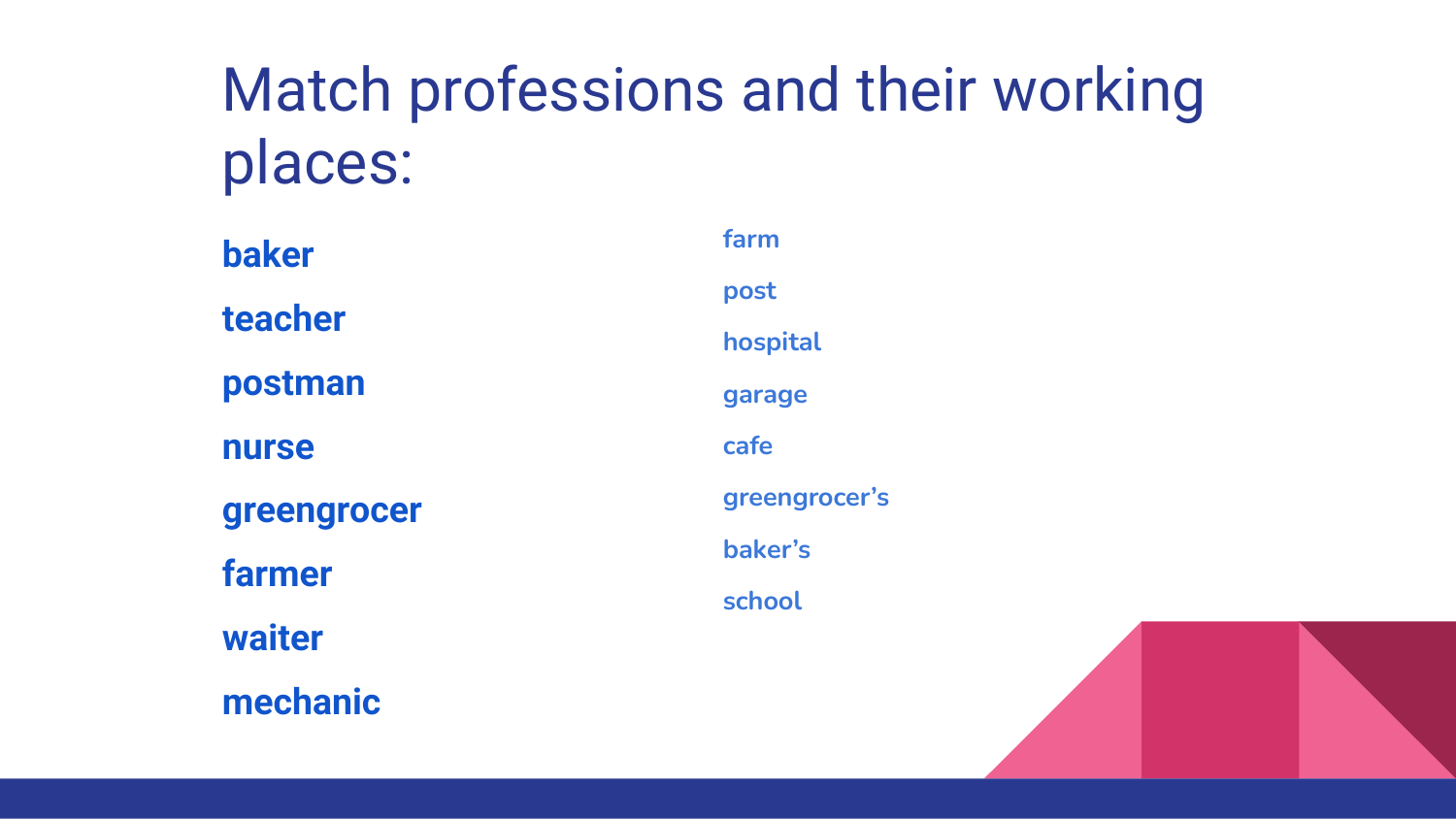

# Match professions and their working places:
farm
post
hospital
garage
cafe
greengrocer’s
baker’s
school
baker
teacher
postman
nurse
greengrocer
farmer
waiter
mechanic